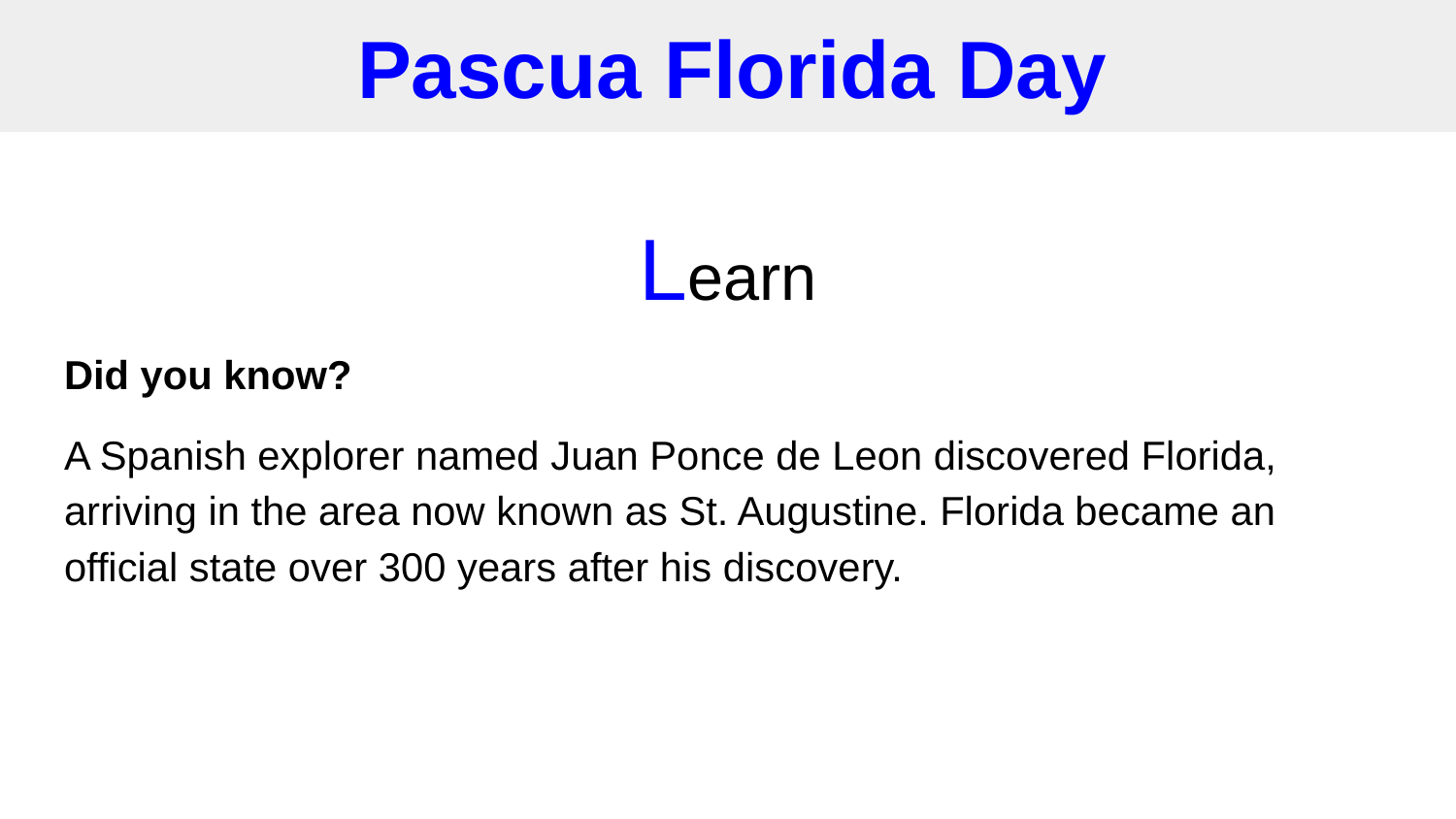

# Pascua Florida Day
Learn
Did you know?
A Spanish explorer named Juan Ponce de Leon discovered Florida, arriving in the area now known as St. Augustine. Florida became an official state over 300 years after his discovery.